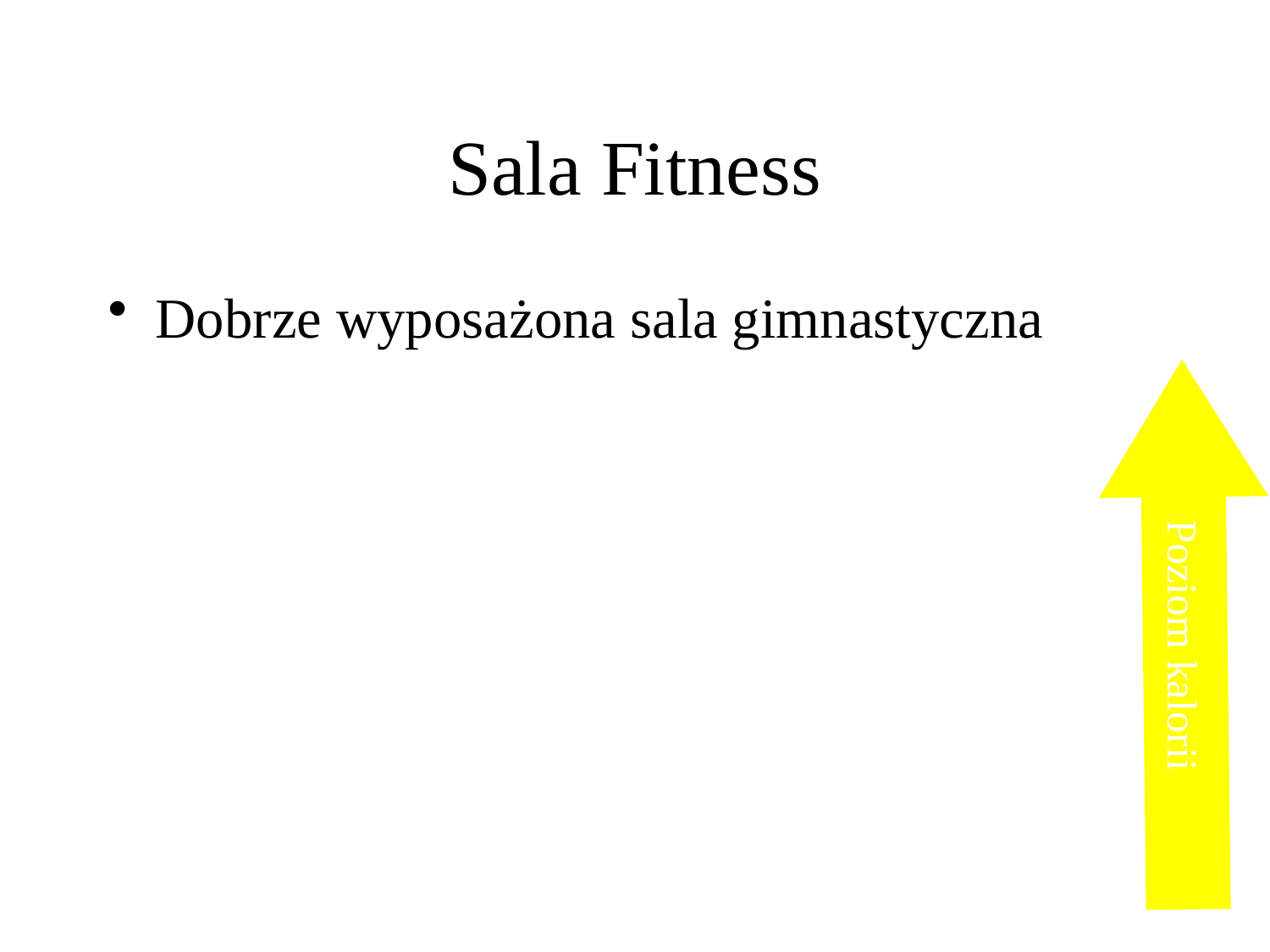

# Sala Fitness
Dobrze wyposażona sala gimnastyczna

Poziom kalorii